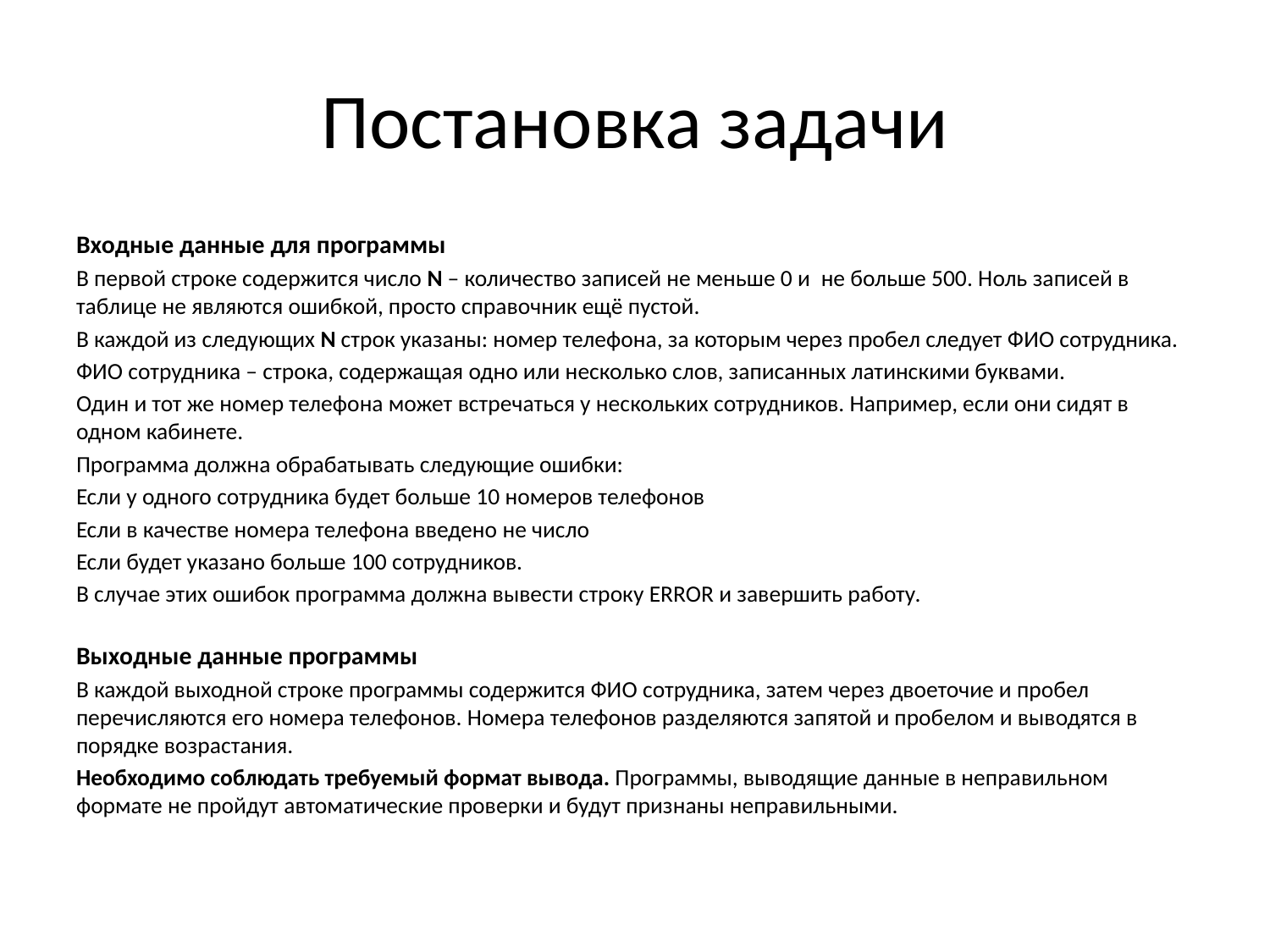

# Постановка задачи
Входные данные для программы
В первой строке содержится число N – количество записей не меньше 0 и  не больше 500. Ноль записей в таблице не являются ошибкой, просто справочник ещё пустой.
В каждой из следующих N строк указаны: номер телефона, за которым через пробел следует ФИО сотрудника.
ФИО сотрудника – строка, содержащая одно или несколько слов, записанных латинскими буквами.
Один и тот же номер телефона может встречаться у нескольких сотрудников. Например, если они сидят в одном кабинете.
Программа должна обрабатывать следующие ошибки:
Если у одного сотрудника будет больше 10 номеров телефонов
Если в качестве номера телефона введено не число
Если будет указано больше 100 сотрудников.
В случае этих ошибок программа должна вывести строку ERROR и завершить работу.
Выходные данные программы
В каждой выходной строке программы содержится ФИО сотрудника, затем через двоеточие и пробел перечисляются его номера телефонов. Номера телефонов разделяются запятой и пробелом и выводятся в порядке возрастания.
Необходимо соблюдать требуемый формат вывода. Программы, выводящие данные в неправильном формате не пройдут автоматические проверки и будут признаны неправильными.